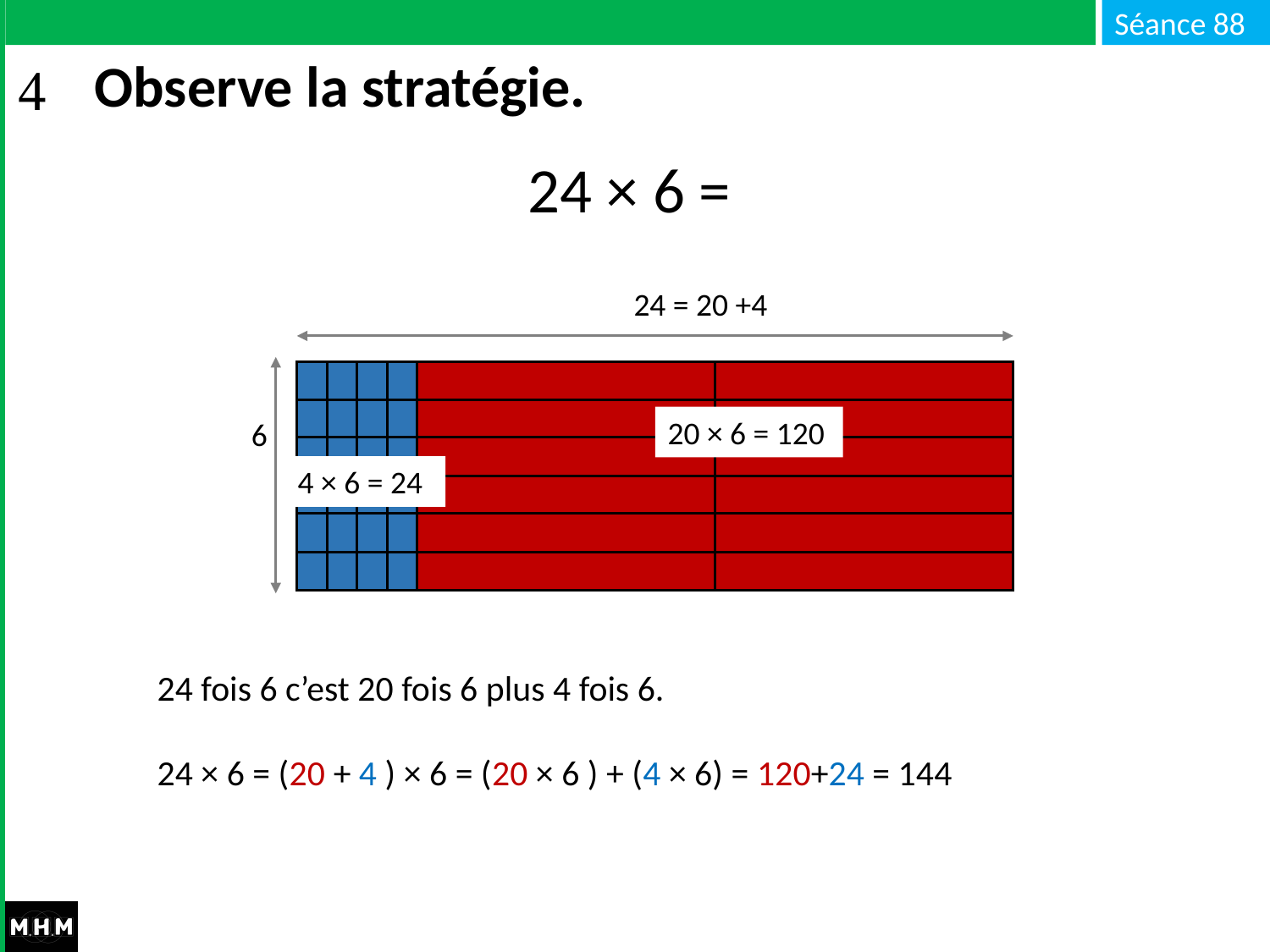

# Observe la stratégie.
24 × 6 =

24 = 20 +4

20 × 6 = 120
6

4 × 6 = 24

24 fois 6 c’est 20 fois 6 plus 4 fois 6.

24 × 6 = (20 + 4 ) × 6 = (20 × 6 ) + (4 × 6) = 120+24 = 144